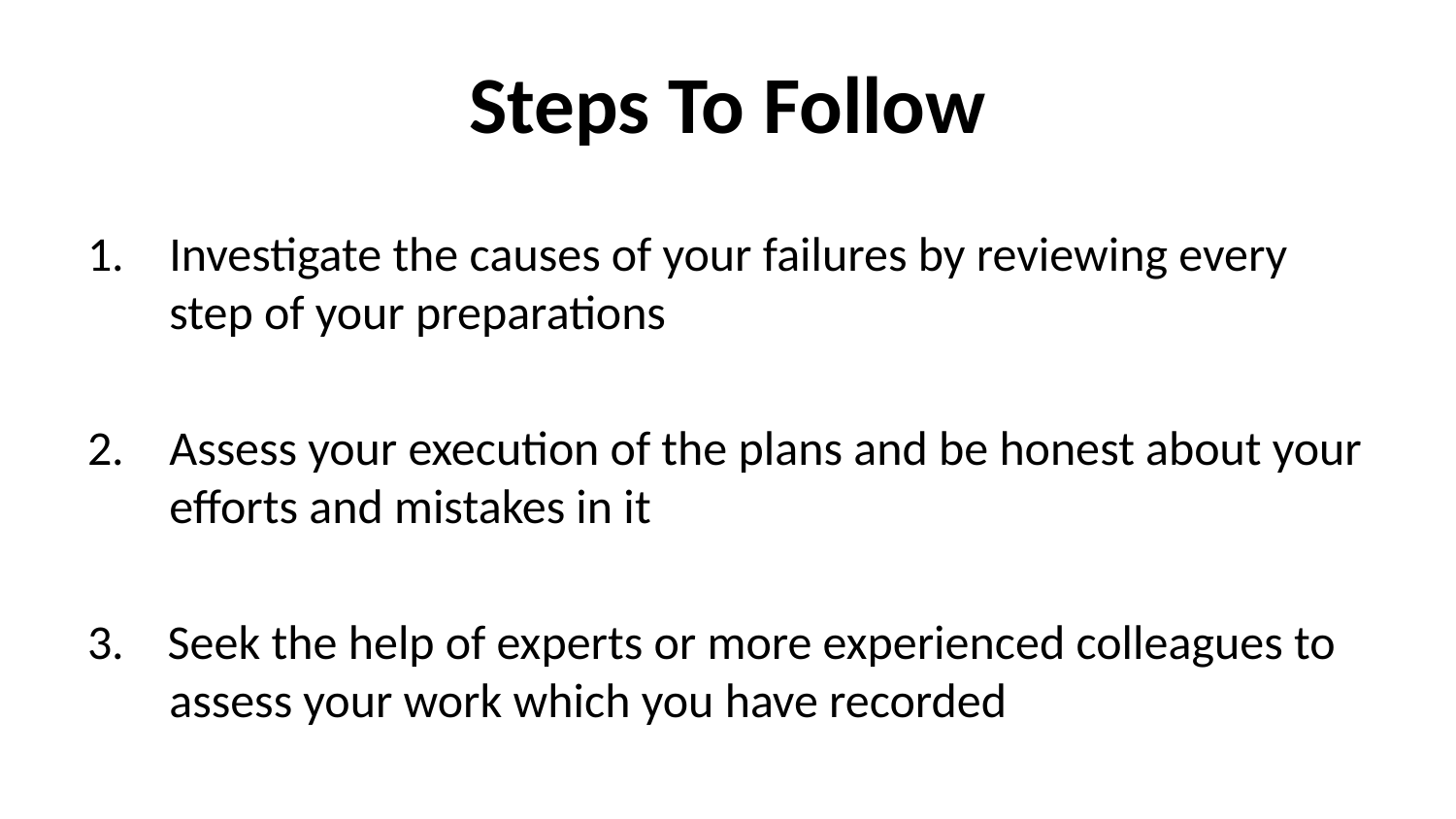

# Steps To Follow
Investigate the causes of your failures by reviewing every step of your preparations

Assess your execution of the plans and be honest about your efforts and mistakes in it

3.    Seek the help of experts or more experienced colleagues to assess your work which you have recorded